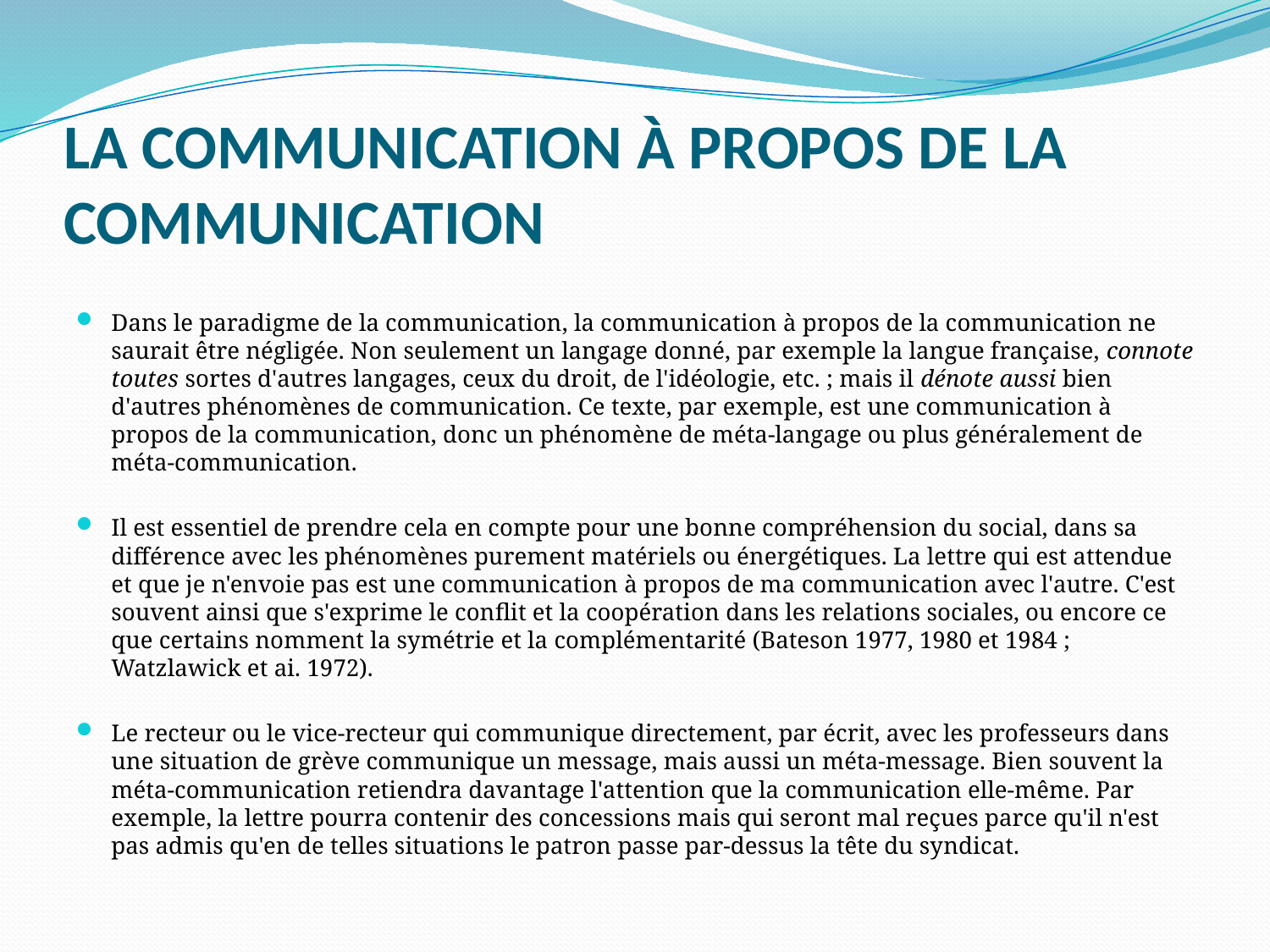

# LA COMMUNICATION À PROPOS DE LA COMMUNICATION

Dans le paradigme de la communication, la communication à propos de la communication ne saurait être négligée. Non seulement un langage donné, par exemple la langue française, connote toutes sortes d'autres langages, ceux du droit, de l'idéologie, etc. ; mais il dénote aussi bien d'autres phénomènes de communication. Ce texte, par exemple, est une communication à propos de la communication, donc un phénomène de méta-langage ou plus généralement de méta-communication.

Il est essentiel de prendre cela en compte pour une bonne compréhension du social, dans sa différence avec les phénomènes purement matériels ou énergétiques. La lettre qui est attendue et que je n'envoie pas est une communication à propos de ma communication avec l'autre. C'est souvent ainsi que s'exprime le conflit et la coopération dans les relations sociales, ou encore ce que certains nomment la symétrie et la complémentarité (Bateson 1977, 1980 et 1984 ; Watzlawick et ai. 1972).

Le recteur ou le vice-recteur qui communique directement, par écrit, avec les professeurs dans une situation de grève communique un message, mais aussi un méta-message. Bien souvent la méta-communication retiendra davantage l'attention que la communication elle-même. Par exemple, la lettre pourra contenir des concessions mais qui seront mal reçues parce qu'il n'est pas admis qu'en de telles situations le patron passe par-dessus la tête du syndicat.